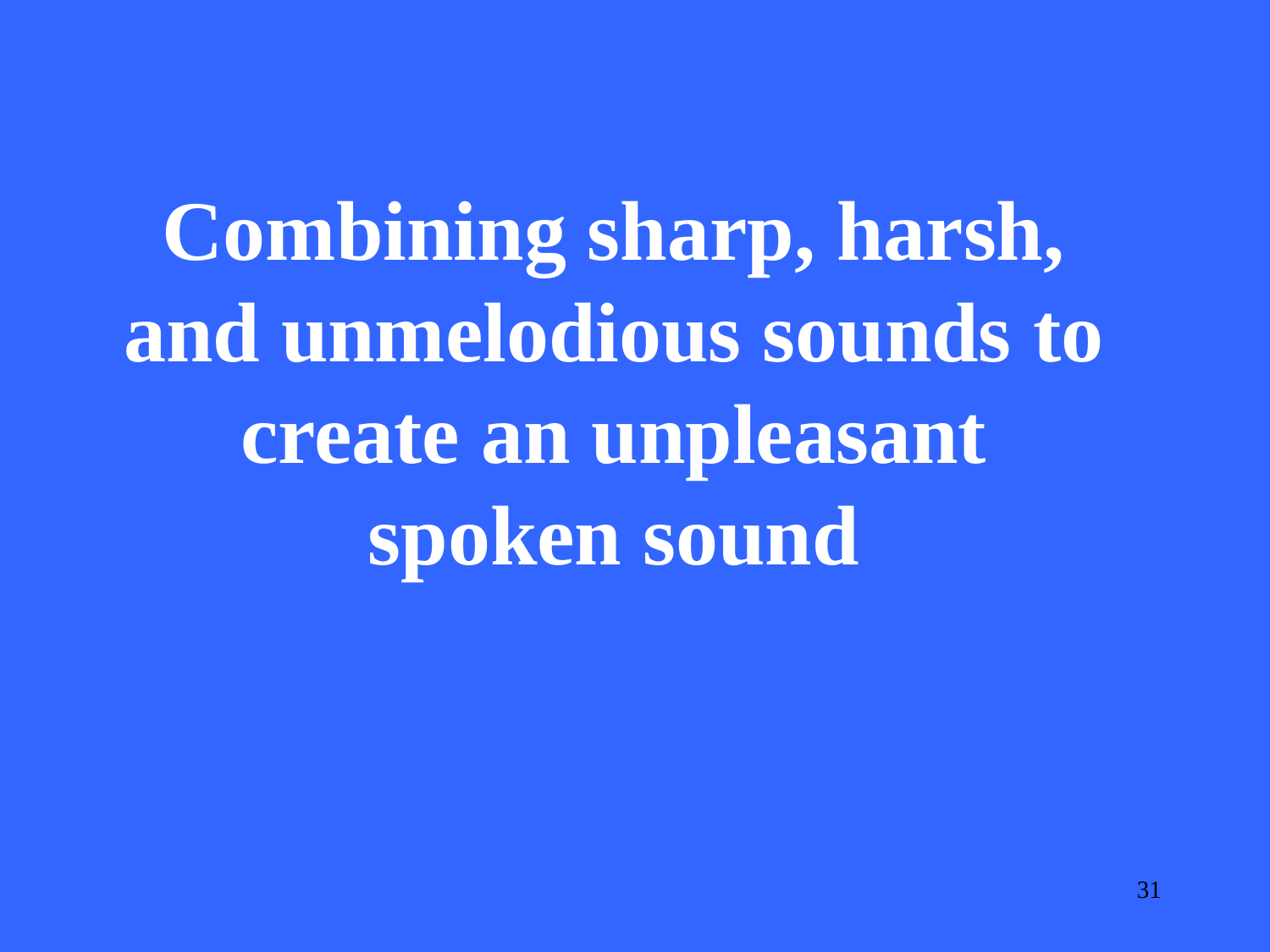

Combining sharp, harsh, and unmelodious sounds to create an unpleasant spoken sound

31